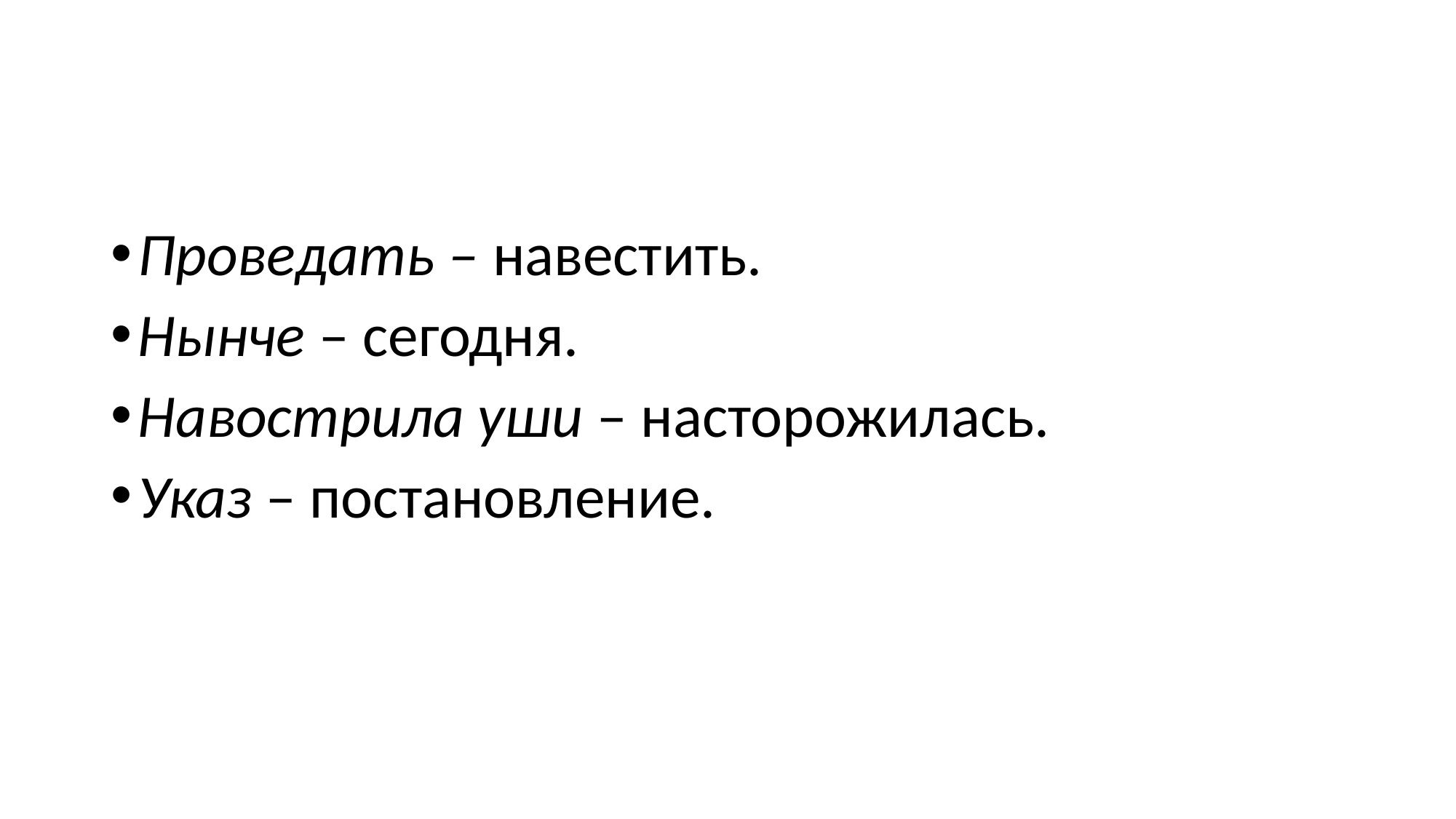

#
Проведать – навестить.
Нынче – сегодня.
Навострила уши – насторожилась.
Указ – постановление.